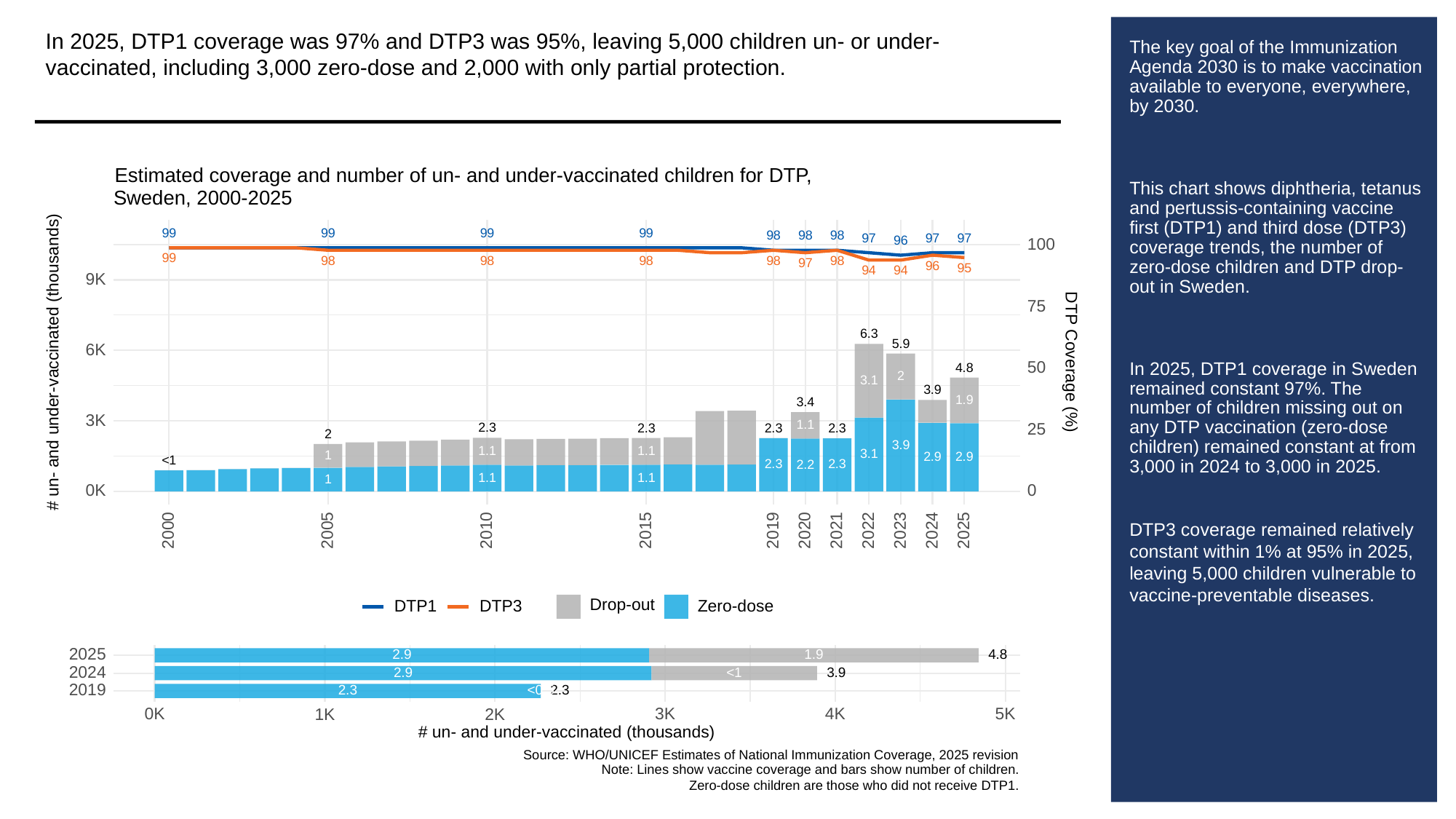

In 2025, DTP1 coverage was 97% and DTP3 was 95%, leaving 5,000 children un- or under-vaccinated, including 3,000 zero-dose and 2,000 with only partial protection.
# The key goal of the Immunization Agenda 2030 is to make vaccination available to everyone, everywhere, by 2030.

This chart shows diphtheria, tetanus and pertussis-containing vaccine first (DTP1) and third dose (DTP3) coverage trends, the number of zero-dose children and DTP drop-out in Sweden.

In 2025, DTP1 coverage in Sweden remained constant 97%. The number of children missing out on any DTP vaccination (zero-dose children) remained constant at from 3,000 in 2024 to 3,000 in 2025.

DTP3 coverage remained relatively constant within 1% at 95% in 2025, leaving 5,000 children vulnerable to vaccine-preventable diseases.

Estimated coverage and number of un- and under-vaccinated children for DTP,
Sweden, 2000-2025

99
99
99
99
98
98
98
97
97
97
96
100

99
98
98
98
98
98
97
96
95
94
94
9K

75

6.3
5.9

6K

# un- and under-vaccinated (thousands)
DTP Coverage (%)
50
4.8
2
3.1

3.9
1.9
3.4

3K

1.1

25
2.3
2.3
2.3
2.3
2

3.9

1.1
1.1
3.1
1
2.9
2.9

<1
2.3
2.3
2.2

1.1
1.1
1
0K
0

2023
2000
2005
2010
2015
2019
2020
2021
2022
2024
2025

Drop-out
DTP3
Zero-dose
DTP1

2025
2.9
1.9
4.8

2024
3.9
2.9
<1

2019
2.3
2.3
<0.5

3K
0K
5K
1K
2K
4K
# un- and under-vaccinated (thousands)
Source: WHO/UNICEF Estimates of National Immunization Coverage, 2025 revision
Note: Lines show vaccine coverage and bars show number of children.
Zero-dose children are those who did not receive DTP1.